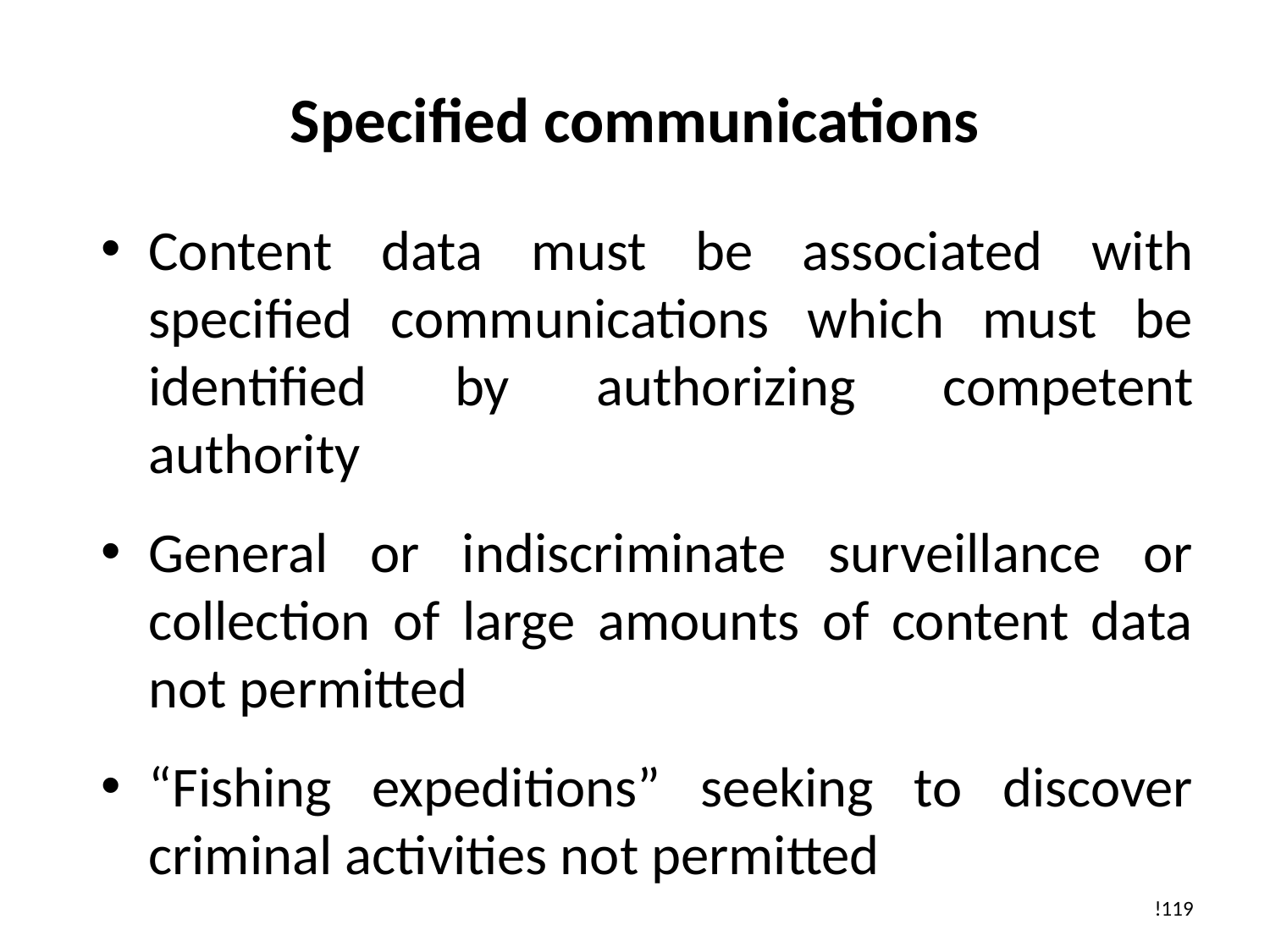

# Specified communications
Content data must be associated with specified communications which must be identified by authorizing competent authority
General or indiscriminate surveillance or collection of large amounts of content data not permitted
“Fishing expeditions” seeking to discover criminal activities not permitted
!119